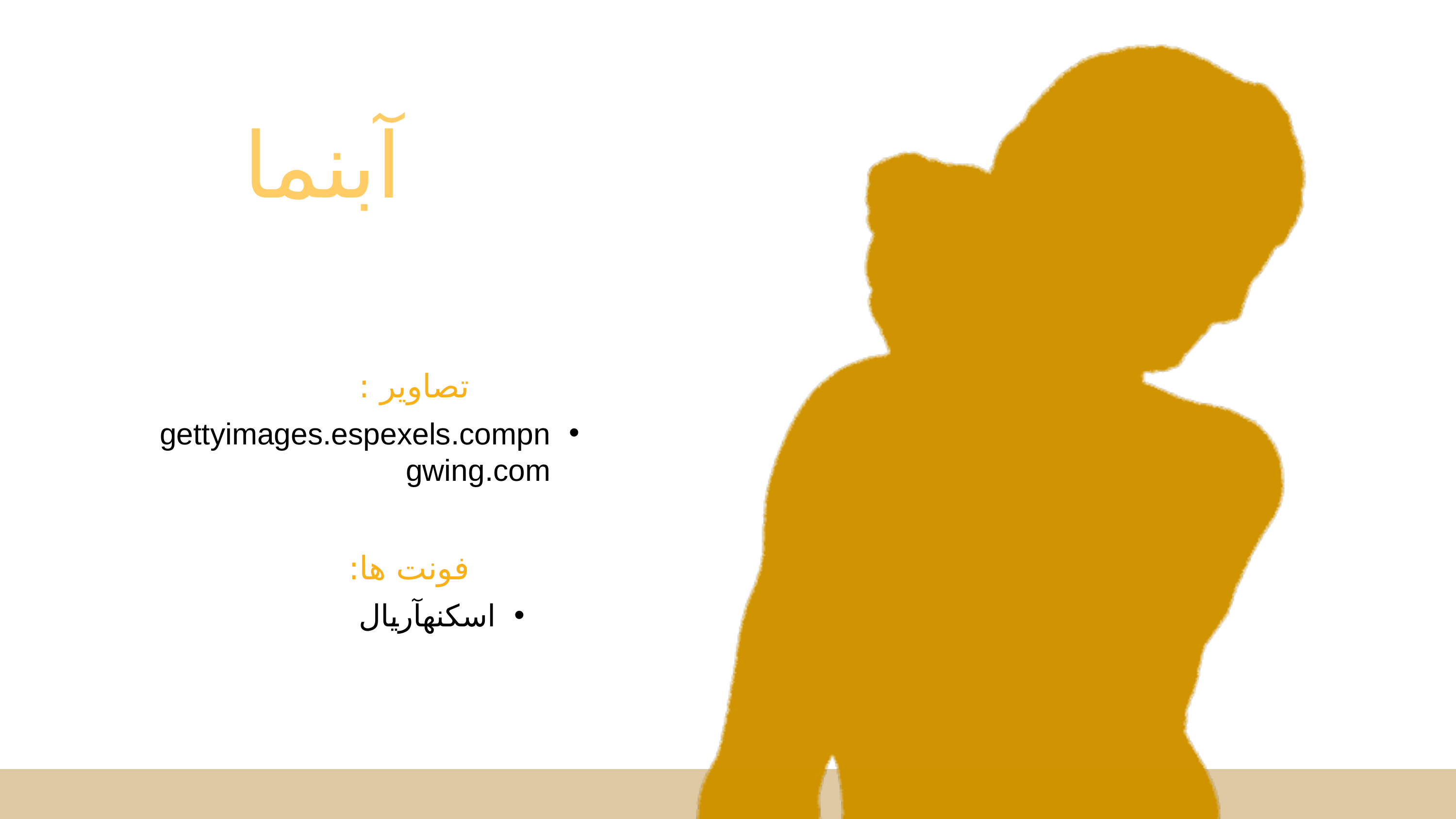

آبنما
تصاویر :
gettyimages.espexels.compngwing.com
فونت ها:
اسکنهآریال